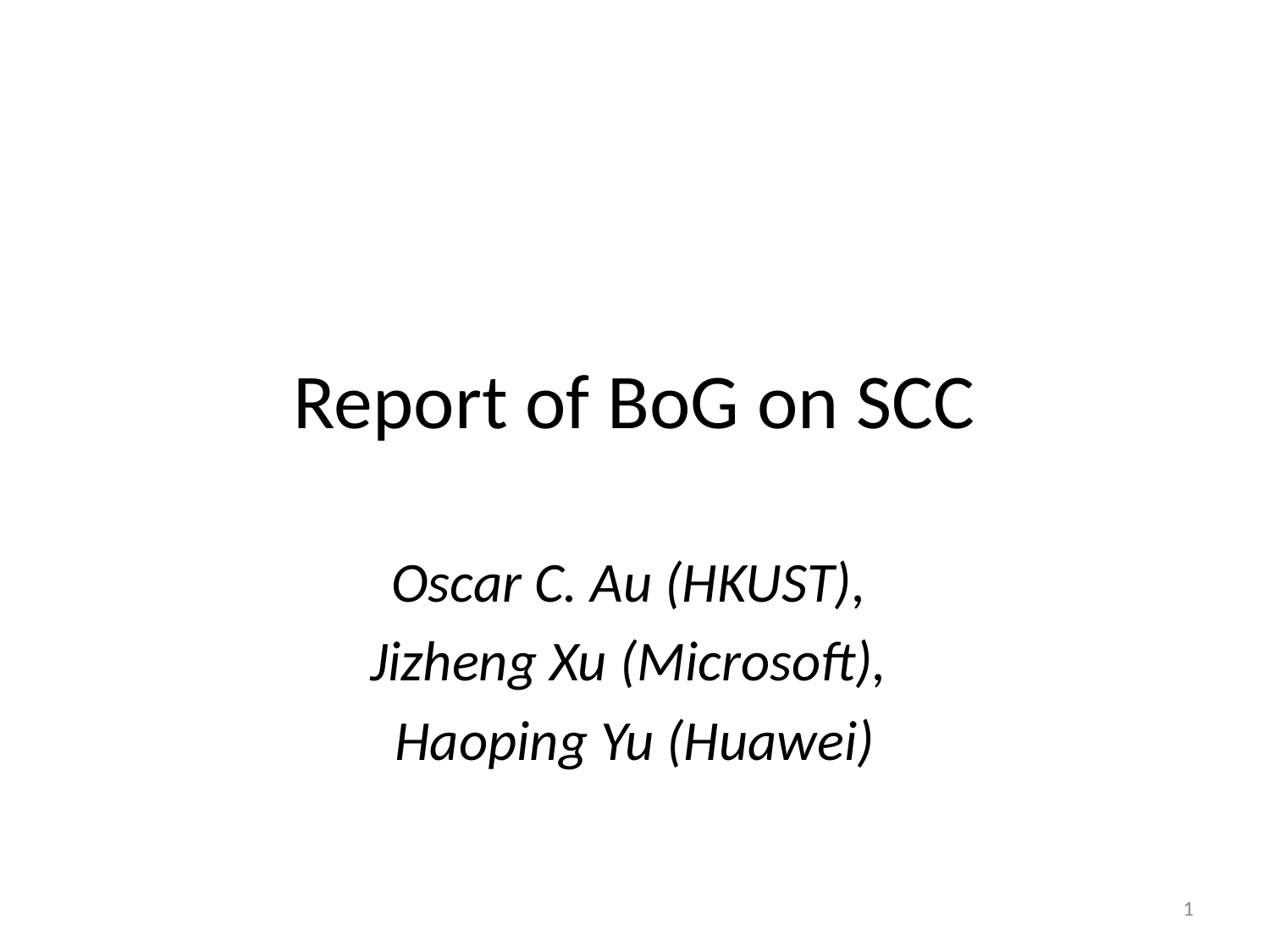

# Report of BoG on SCC
Oscar C. Au (HKUST),
Jizheng Xu (Microsoft),
Haoping Yu (Huawei)
1